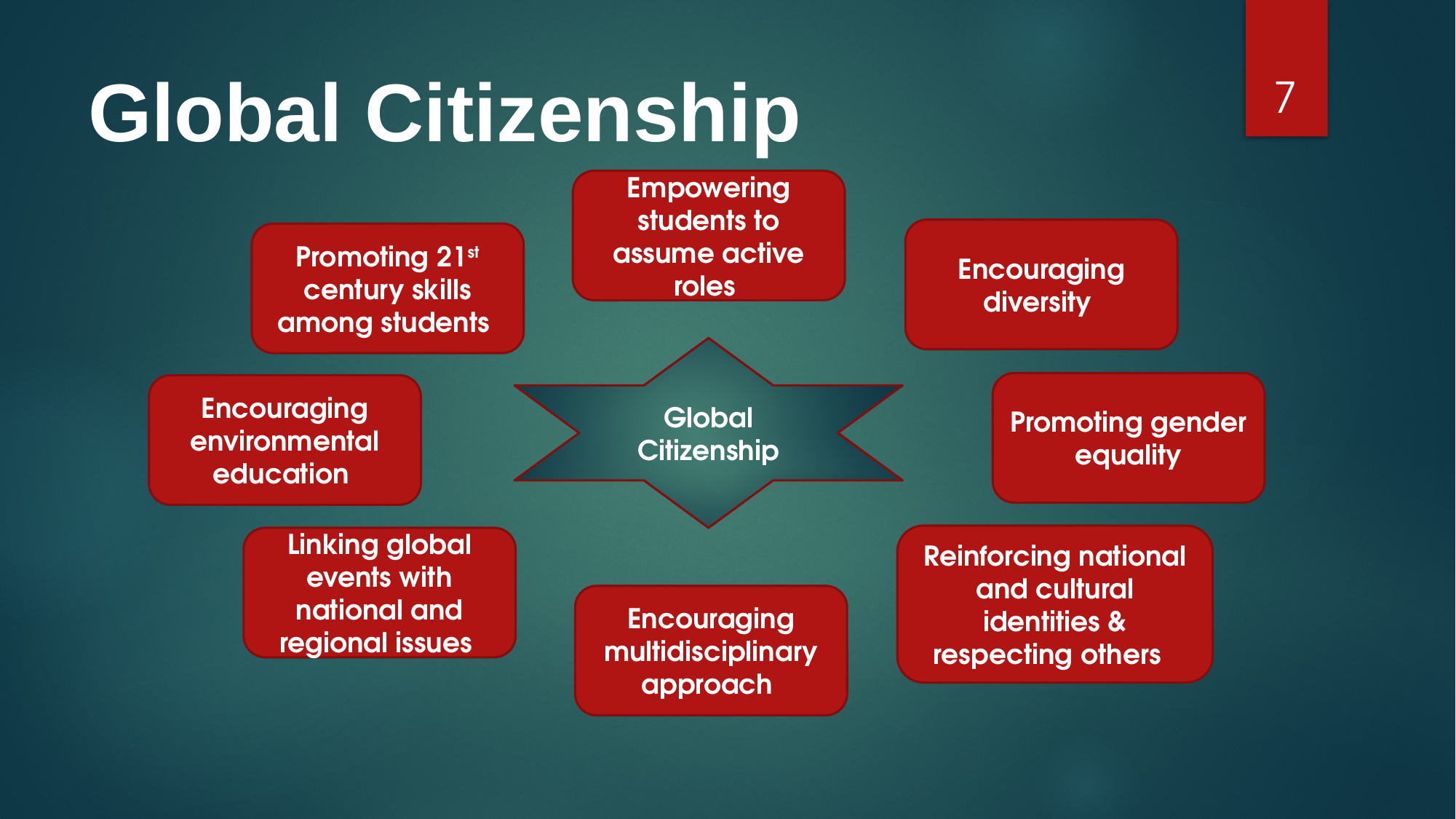

7
# Global Citizenship
Empowering students to assume active roles
Encouraging diversity
Promoting 21st century skills among students
Global Citizenship
Promoting gender equality
Encouraging environmental education
Reinforcing national and cultural identities & respecting others
Linking global events with national and regional issues
Encouraging multidisciplinary approach